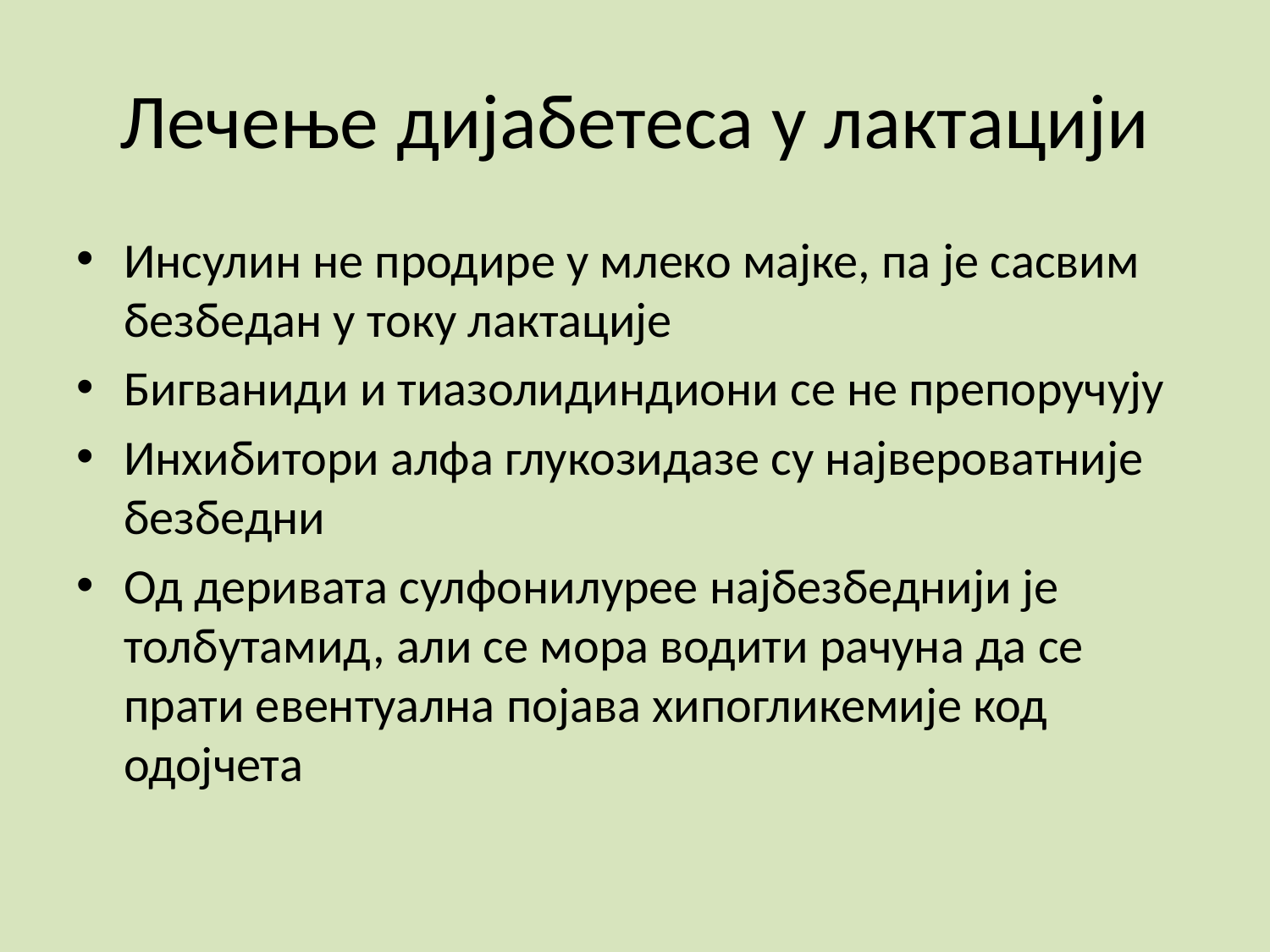

# Лечење дијабетеса у лактацији
Инсулин не продире у млеко мајке, па је сасвим безбедан у току лактације
Бигваниди и тиазолидиндиони се не препоручују
Инхибитори алфа глукозидазе су највероватније безбедни
Од деривата сулфонилурее најбезбеднији је толбутамид, али се мора водити рачуна да се прати евентуална појава хипогликемије код одојчета